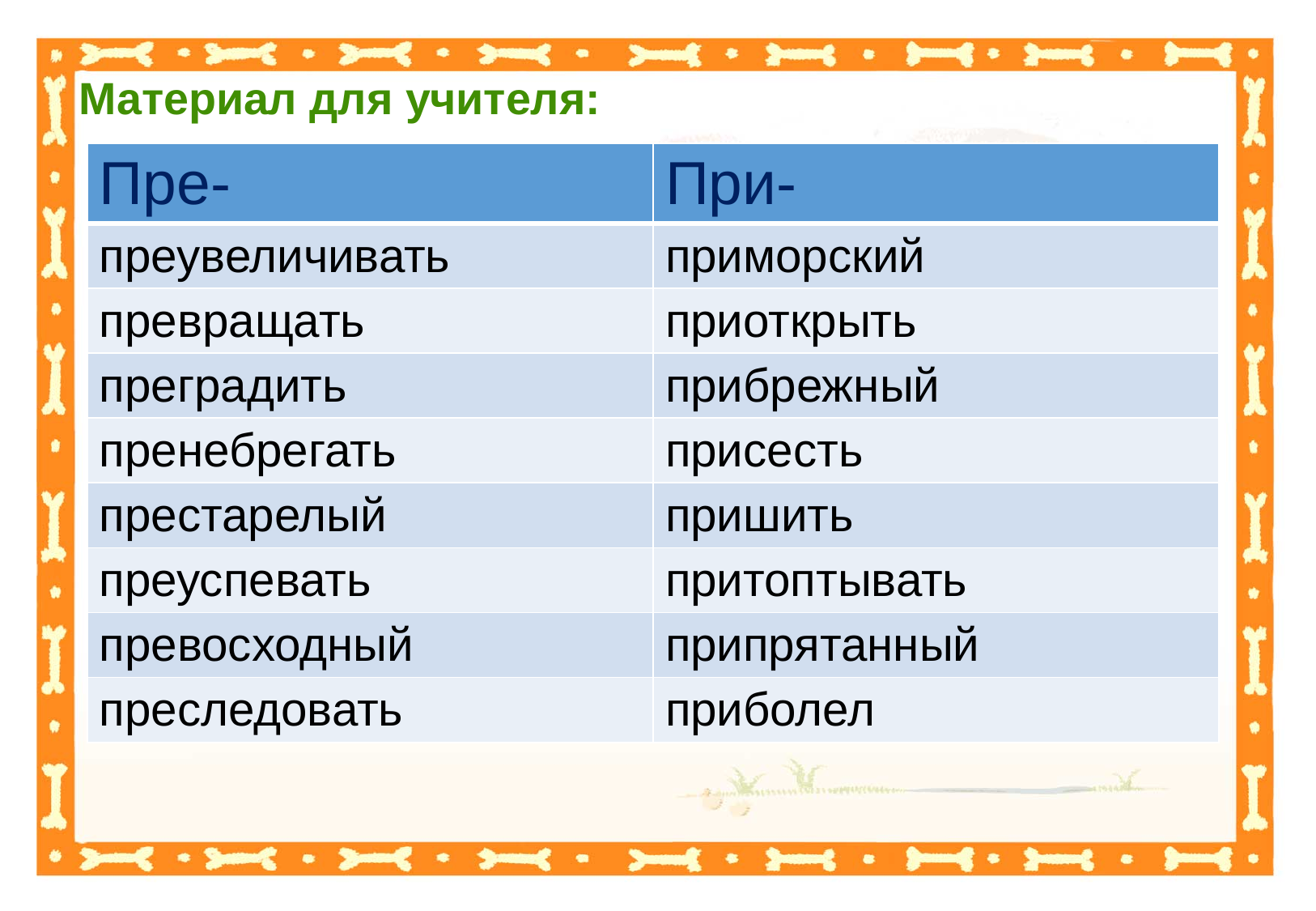

# Материал для учителя:
| Пре- | При- |
| --- | --- |
| преувеличивать | приморский |
| превращать | приоткрыть |
| преградить | прибрежный |
| пренебрегать | присесть |
| престарелый | пришить |
| преуспевать | притоптывать |
| превосходный | припрятанный |
| преследовать | приболел |